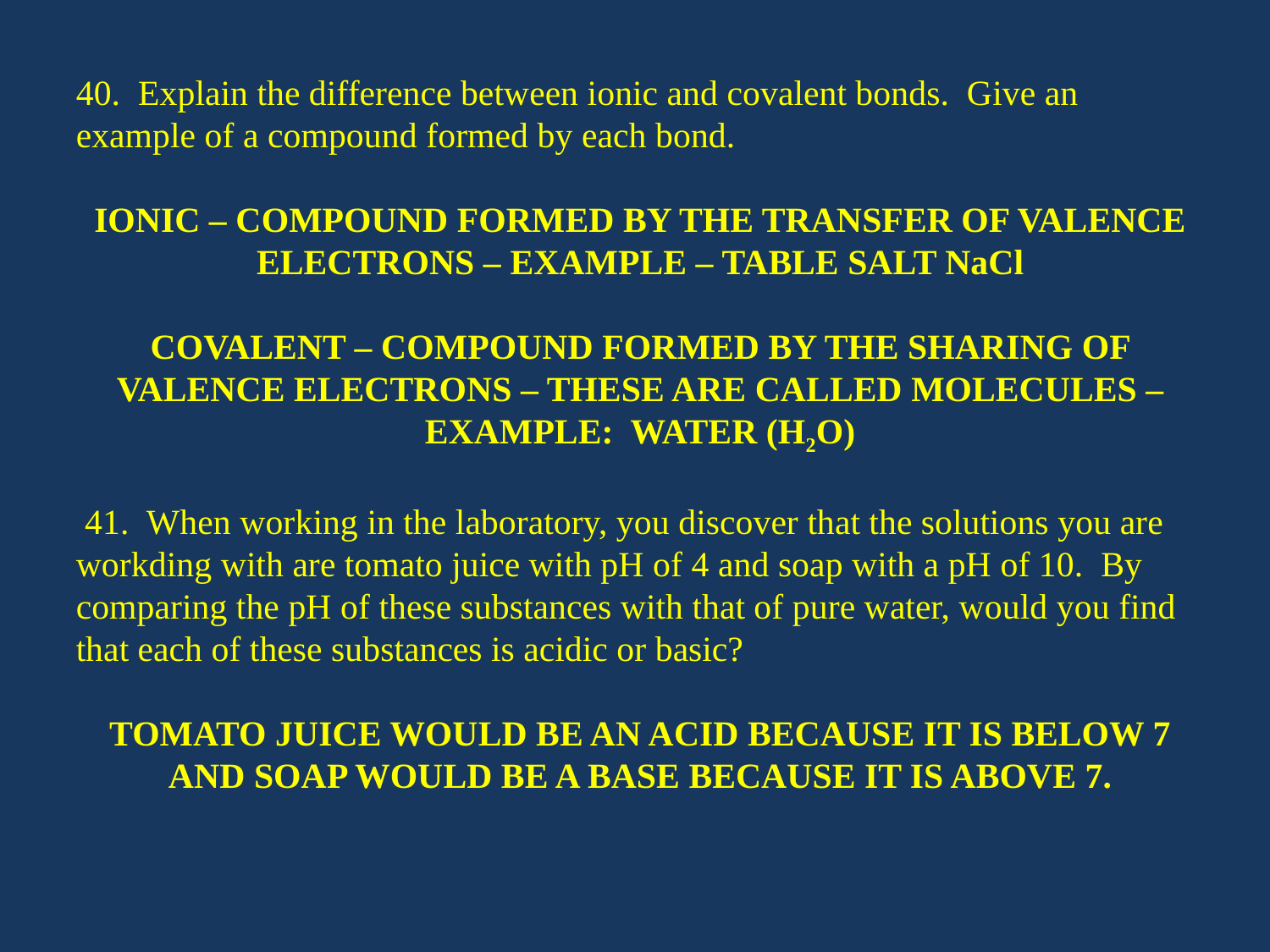

40.  Explain the difference between ionic and covalent bonds.  Give an example of a compound formed by each bond.

IONIC – COMPOUND FORMED BY THE TRANSFER OF VALENCE ELECTRONS – EXAMPLE – TABLE SALT NaCl

COVALENT – COMPOUND FORMED BY THE SHARING OF VALENCE ELECTRONS – THESE ARE CALLED MOLECULES – EXAMPLE:  WATER (H2O)

 41.  When working in the laboratory, you discover that the solutions you are workding with are tomato juice with pH of 4 and soap with a pH of 10.  By comparing the pH of these substances with that of pure water, would you find that each of these substances is acidic or basic?

TOMATO JUICE WOULD BE AN ACID BECAUSE IT IS BELOW 7 AND SOAP WOULD BE A BASE BECAUSE IT IS ABOVE 7.